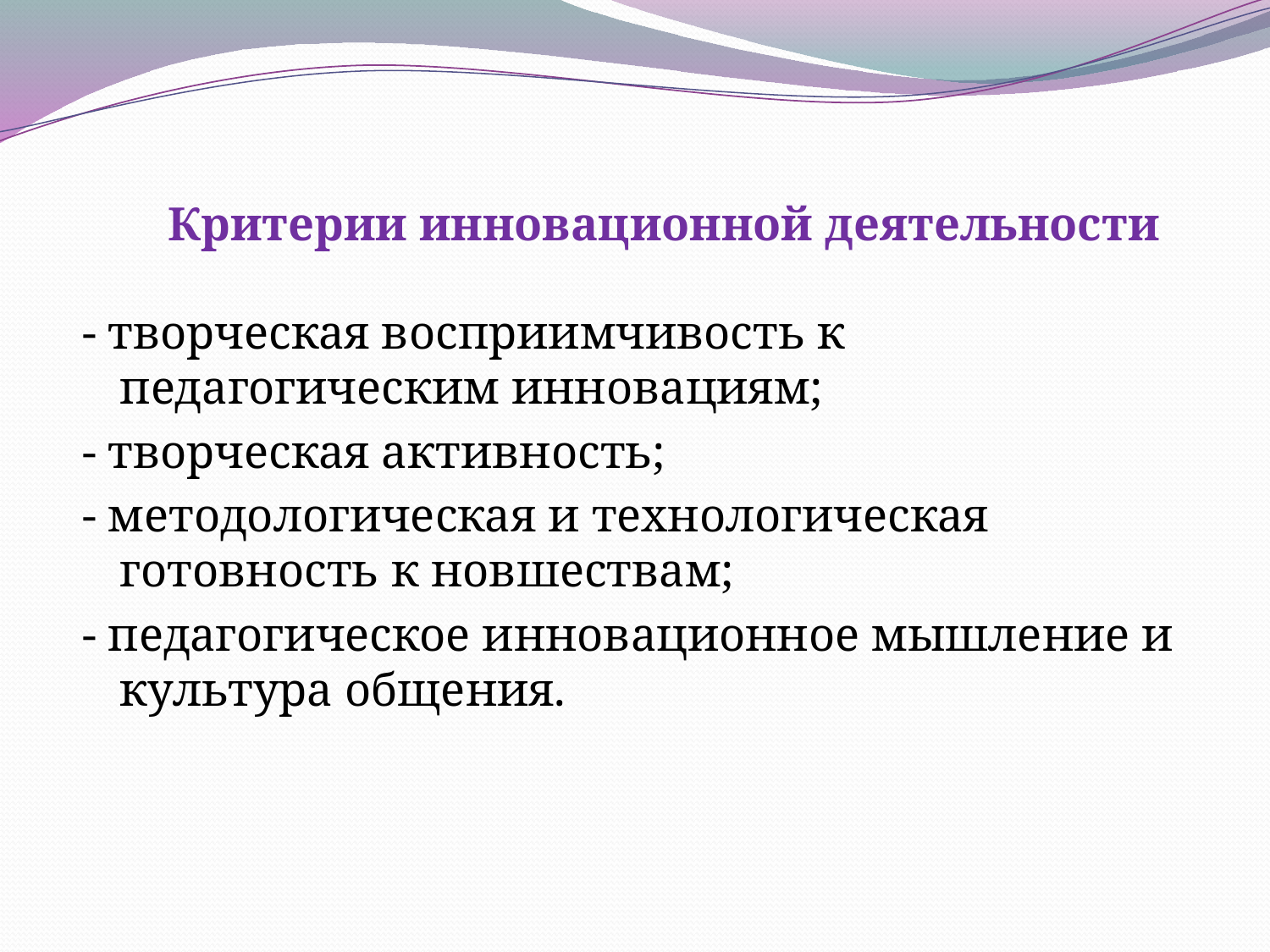

Критерии инновационной деятельности

- творческая восприимчивость к педагогическим инновациям;
- творческая активность;
- методологическая и технологическая готовность к новшествам;
- педагогическое инновационное мышление и культура общения.